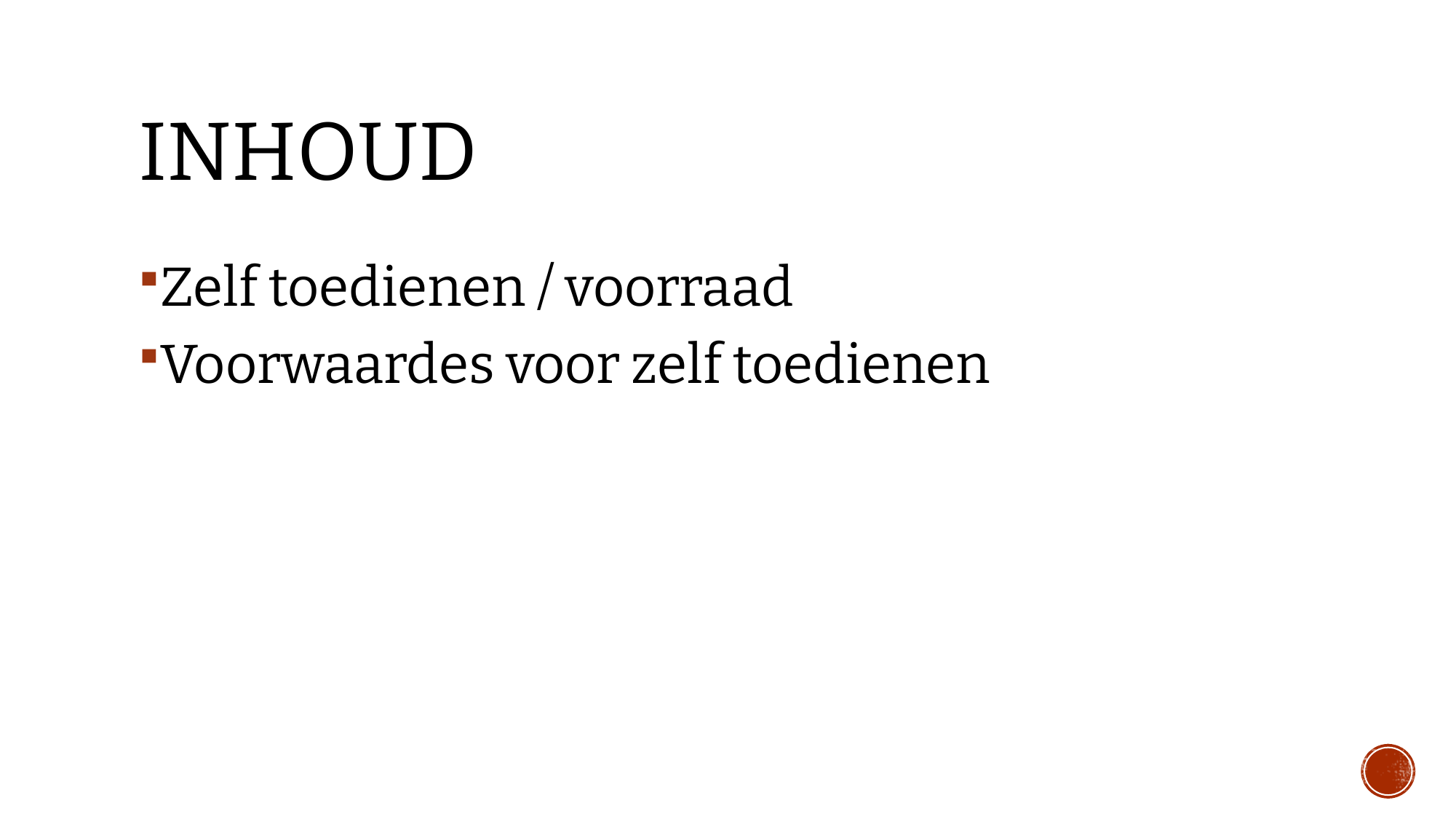

# inhoud
Zelf toedienen / voorraad
Voorwaardes voor zelf toedienen